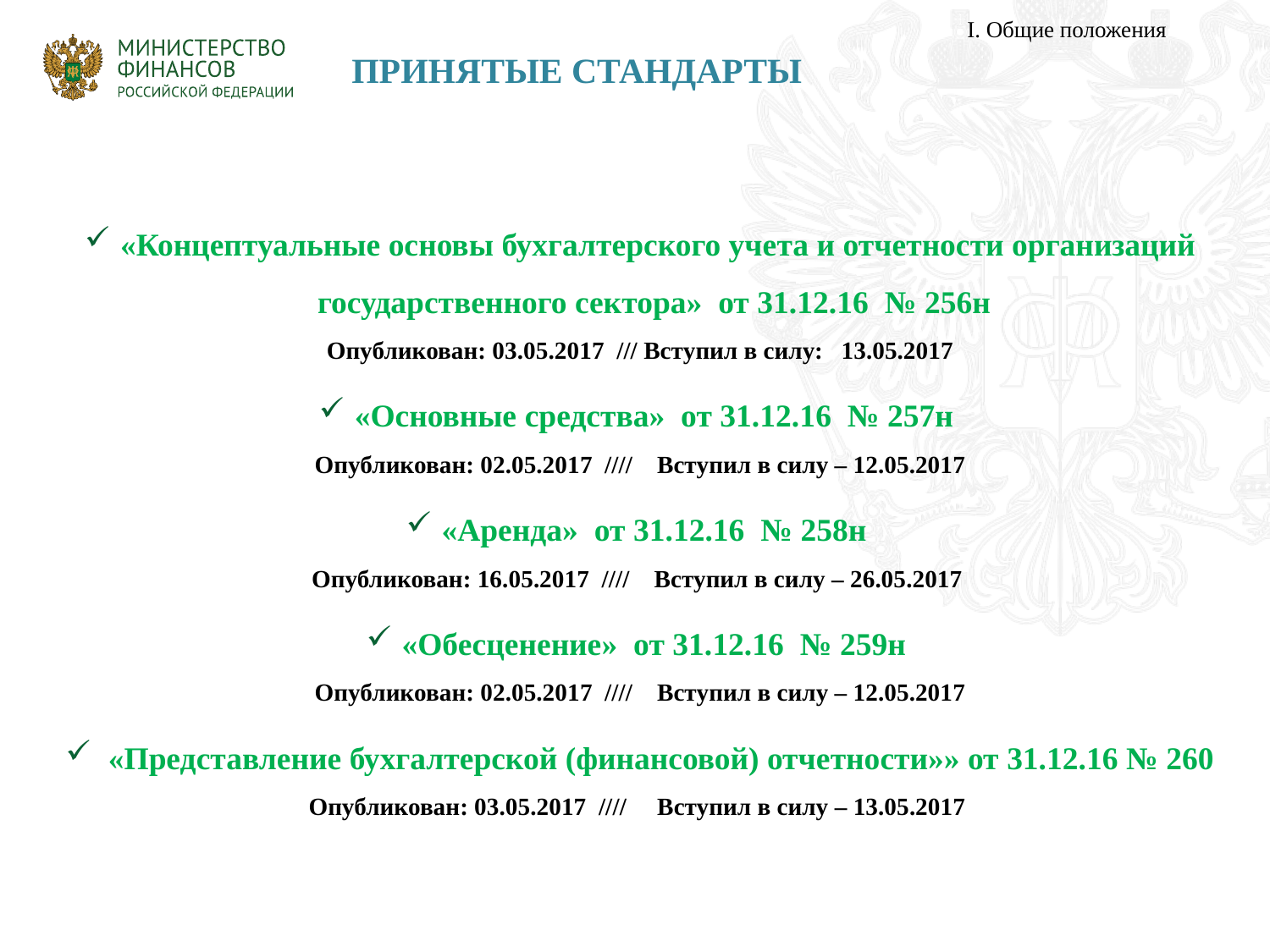

I. Общие положения
# ПРИНЯТЫЕ СТАНДАРТЫ
«Концептуальные основы бухгалтерского учета и отчетности организаций государственного сектора»  от 31.12.16  № 256н
Опубликован: 03.05.2017  /// Вступил в силу:   13.05.2017

«Основные средства»  от 31.12.16  № 257н
Опубликован: 02.05.2017  ////    Вступил в силу – 12.05.2017

«Аренда»  от 31.12.16  № 258н
Опубликован: 16.05.2017  ////    Вступил в силу – 26.05.2017

«Обесценение»  от 31.12.16  № 259н
Опубликован: 02.05.2017  ////    Вступил в силу – 12.05.2017

«Представление бухгалтерской (финансовой) отчетности»» от 31.12.16 № 260
Опубликован: 03.05.2017  ////     Вступил в силу – 13.05.2017